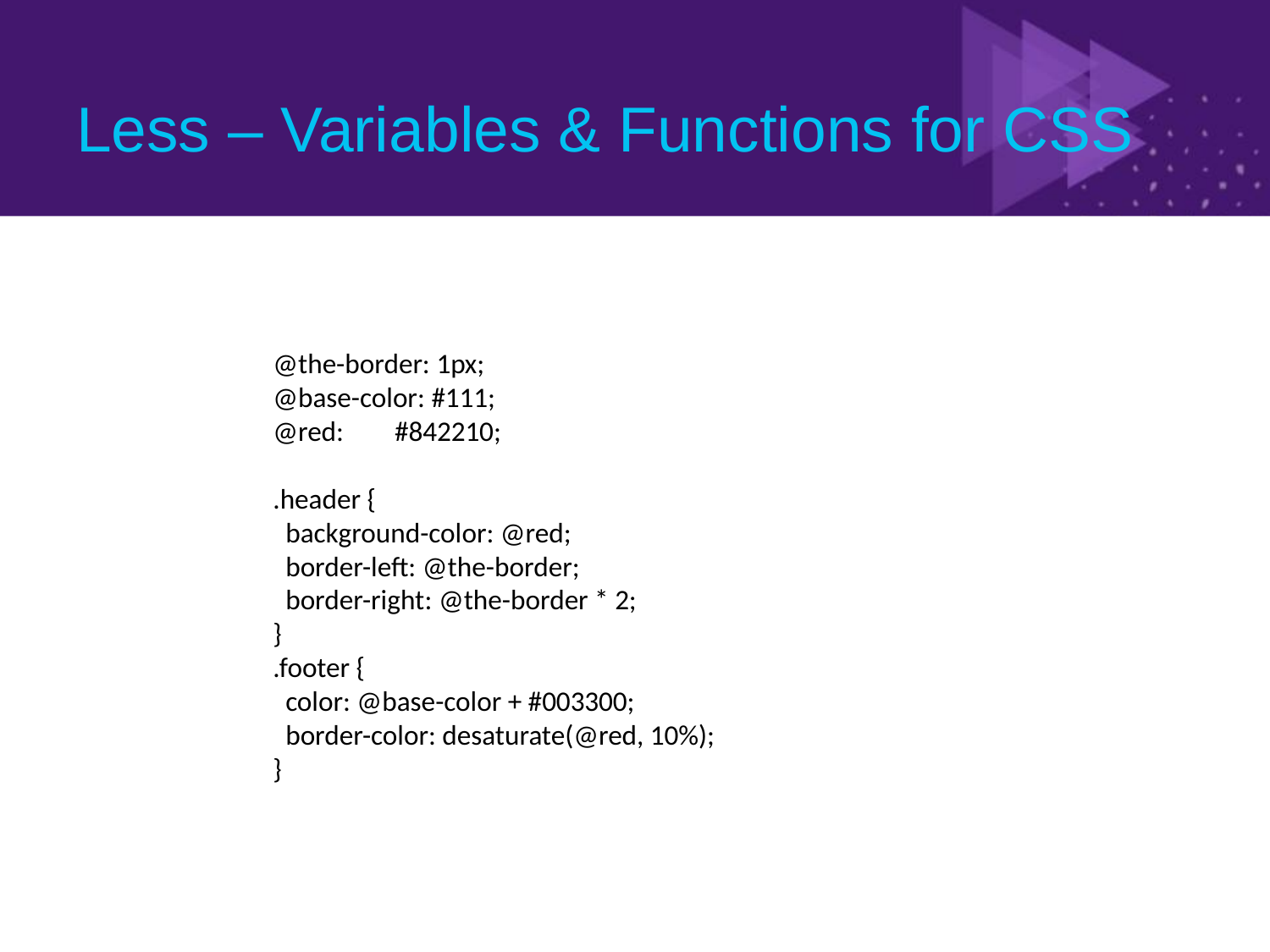

# Less – Variables & Functions for CSS

@the-border: 1px;
@base-color: #111;
@red:        #842210;

.header {
  background-color: @red;
  border-left: @the-border;
  border-right: @the-border * 2;
}
.footer {
  color: @base-color + #003300;
  border-color: desaturate(@red, 10%);
}